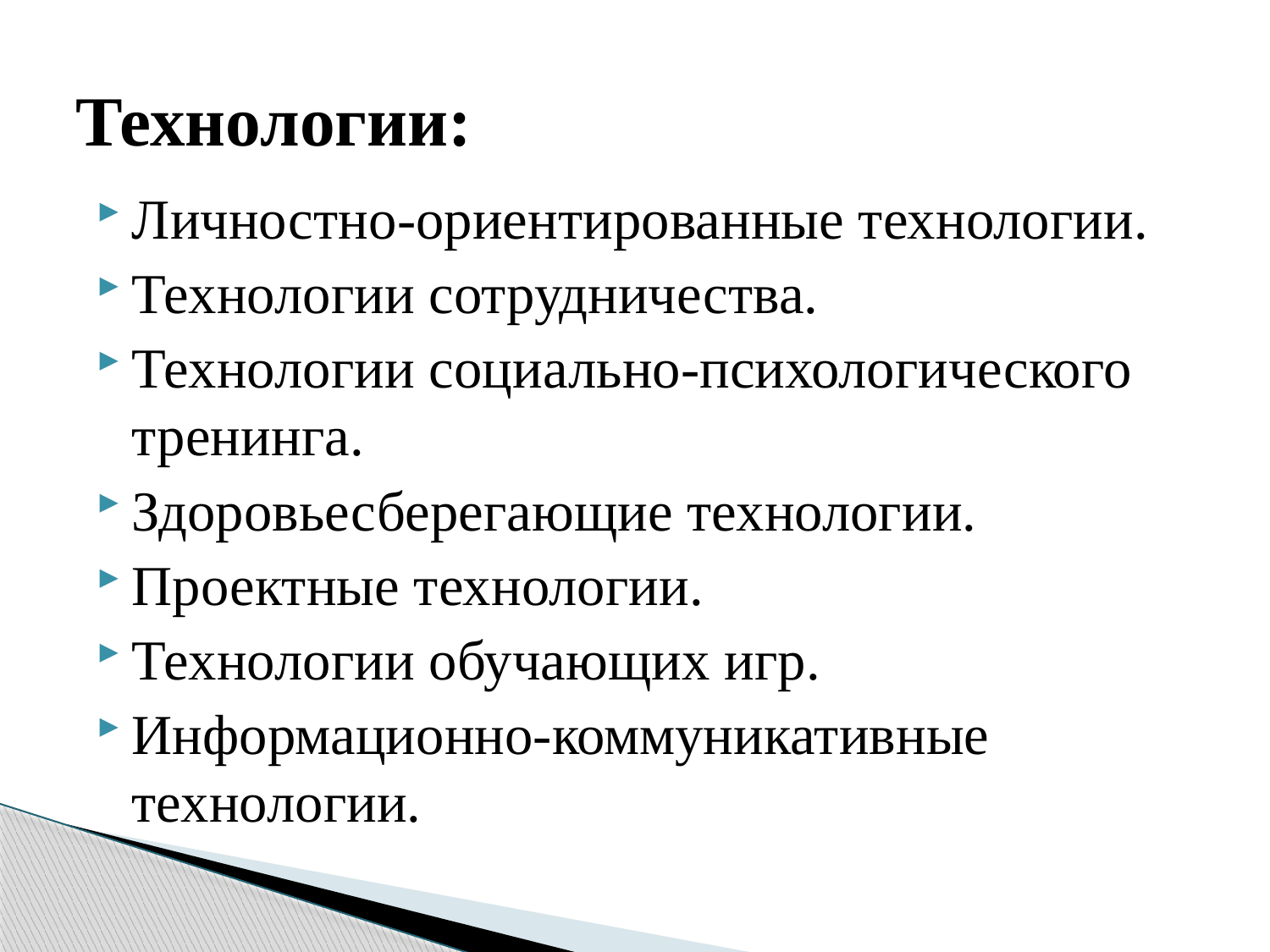

# Технологии:
Личностно-ориентированные технологии.
Технологии сотрудничества.
Технологии социально-психологического тренинга.
Здоровьесберегающие технологии.
Проектные технологии.
Технологии обучающих игр.
Информационно-коммуникативные технологии.